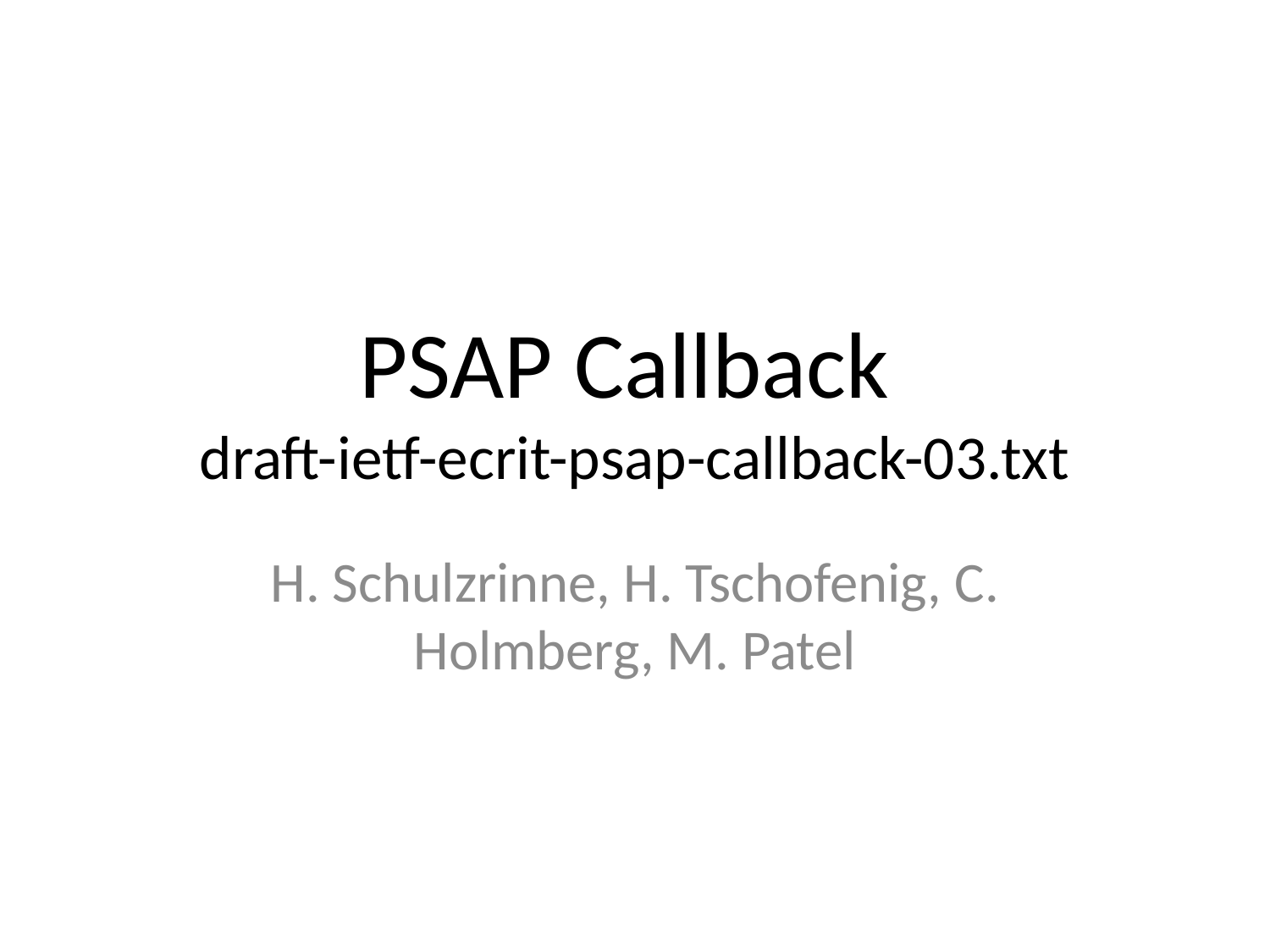

# PSAP Callback draft-ietf-ecrit-psap-callback-03.txt
H. Schulzrinne, H. Tschofenig, C. Holmberg, M. Patel